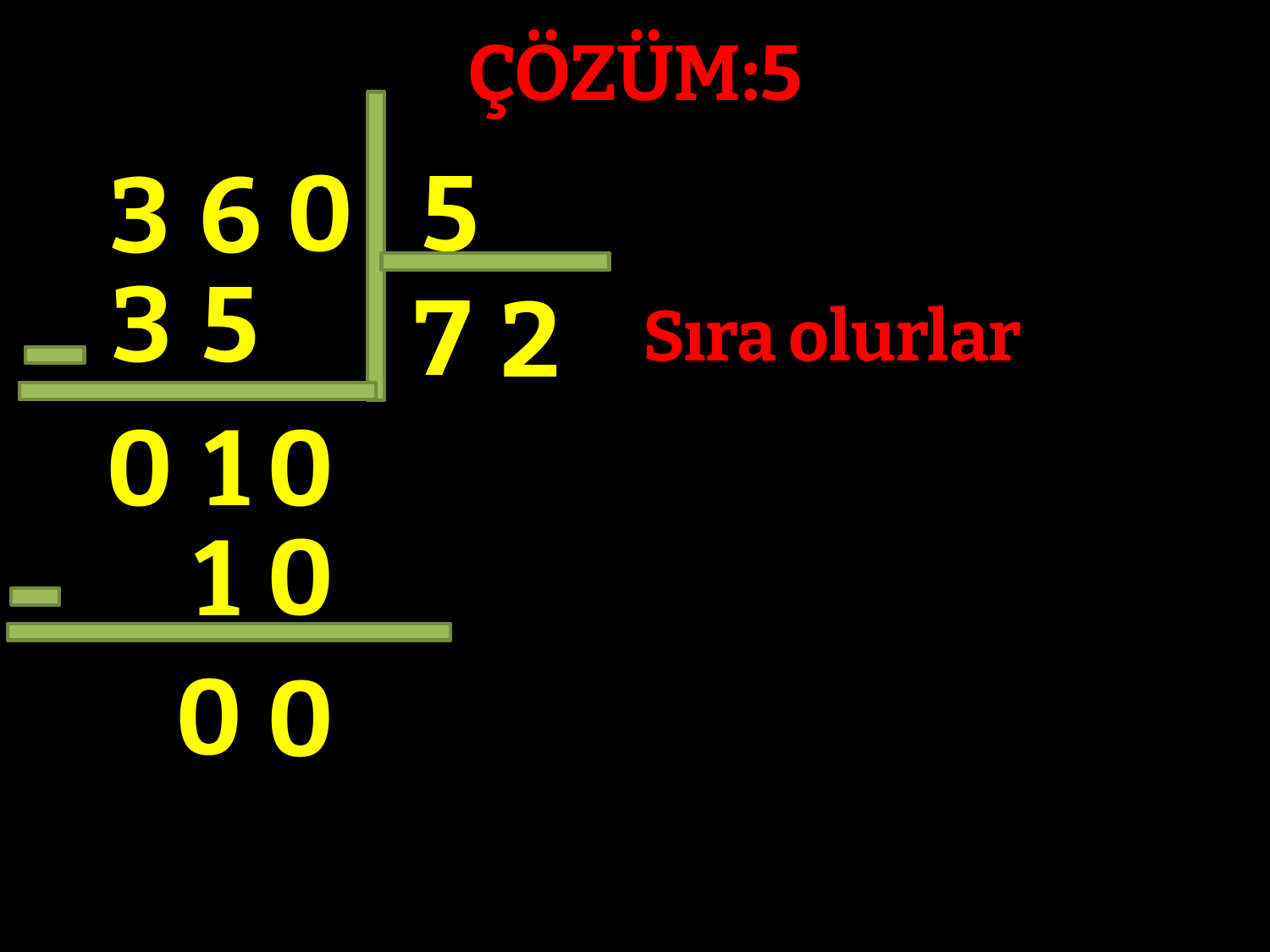

ÇÖZÜM:5
5
0
6
3

3
5
7
2
Sıra olurlar
#

0
1
0
0
1

0
0